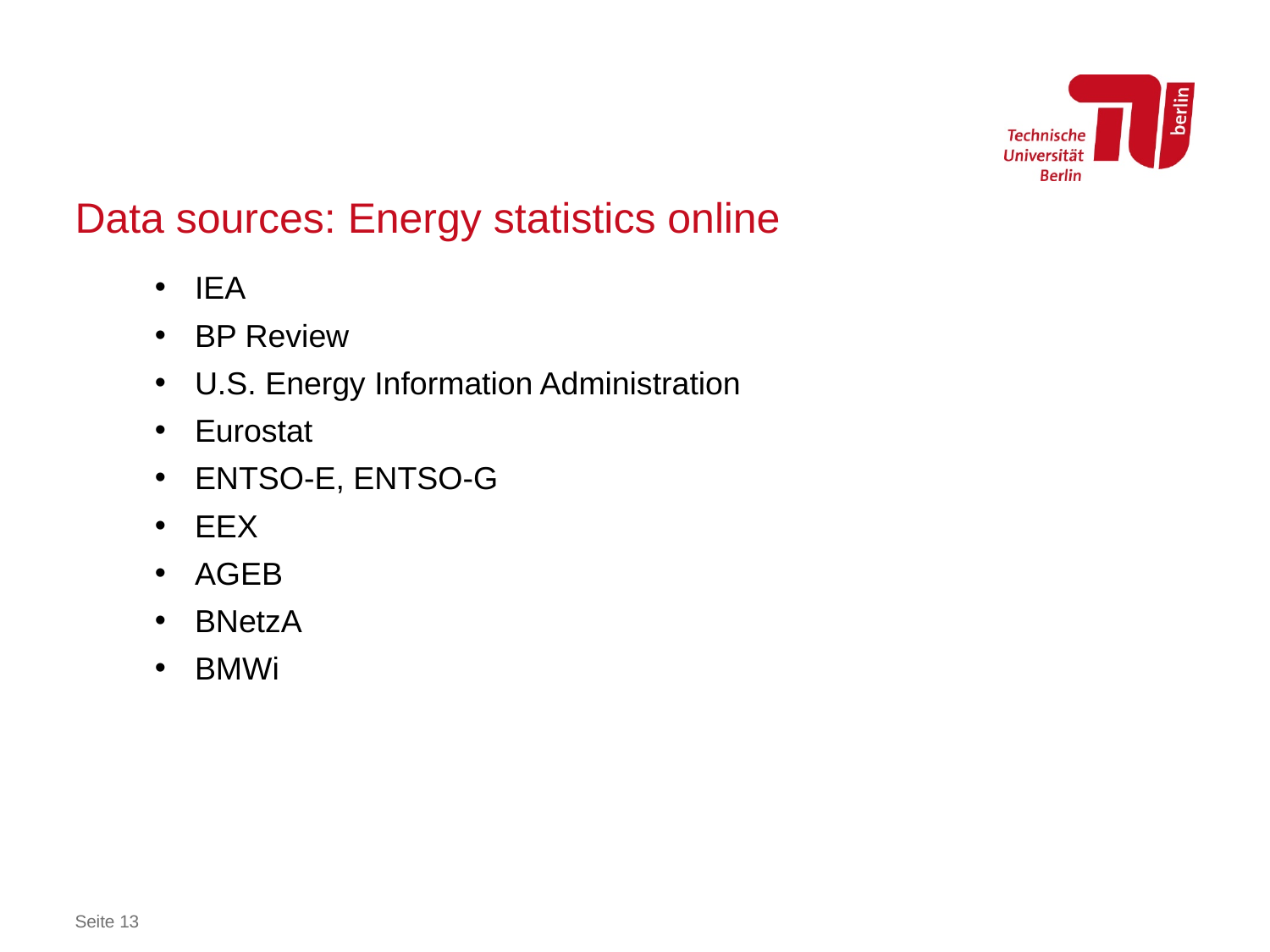

# Data sources: Energy statistics online
IEA
BP Review
U.S. Energy Information Administration
Eurostat
ENTSO-E, ENTSO-G
EEX
AGEB
BNetzA
BMWi
Seite 13